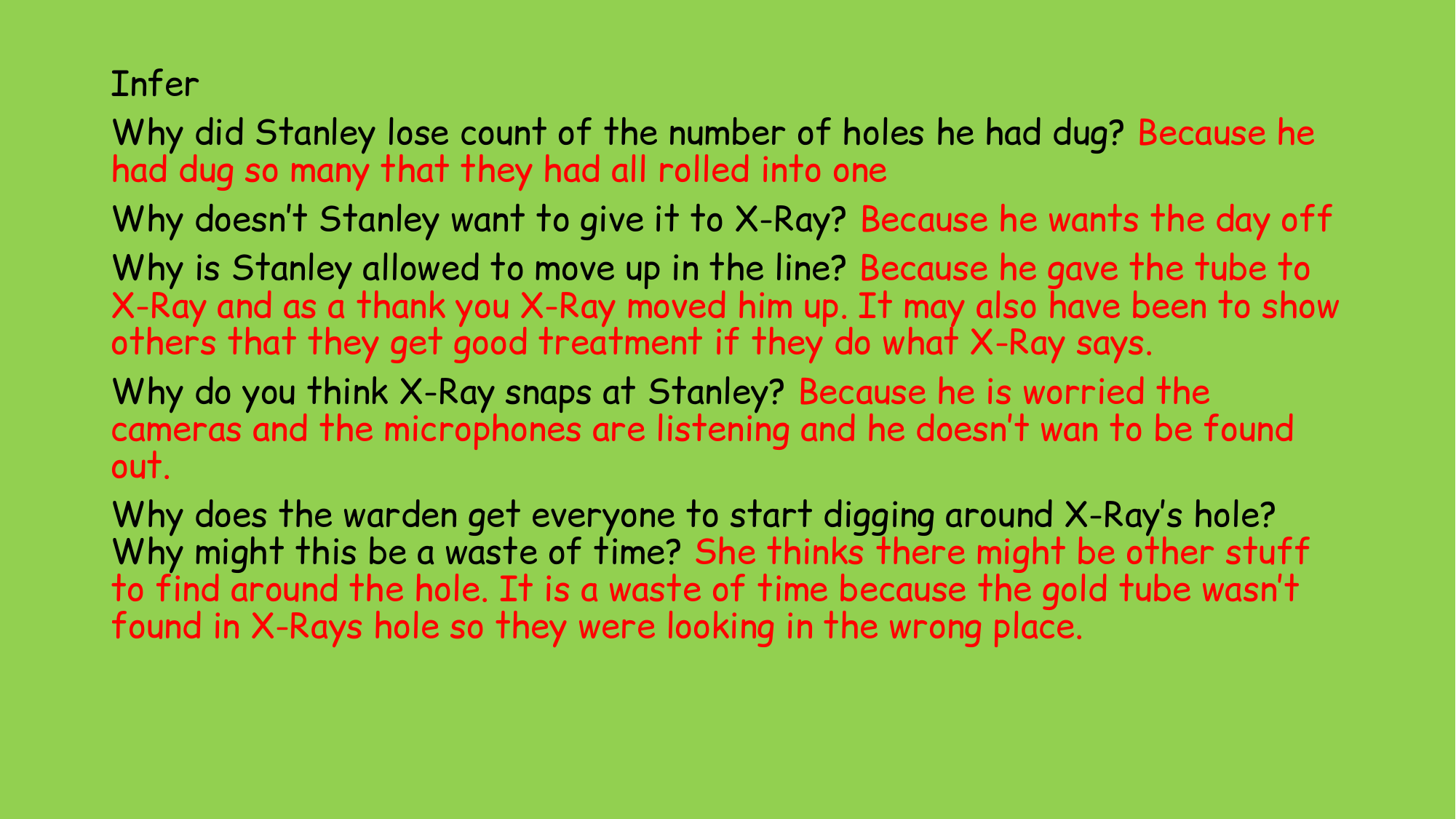

Infer
Why did Stanley lose count of the number of holes he had dug? Because he had dug so many that they had all rolled into one
Why doesn’t Stanley want to give it to X-Ray? Because he wants the day off
Why is Stanley allowed to move up in the line? Because he gave the tube to X-Ray and as a thank you X-Ray moved him up. It may also have been to show others that they get good treatment if they do what X-Ray says.
Why do you think X-Ray snaps at Stanley? Because he is worried the cameras and the microphones are listening and he doesn’t wan to be found out.
Why does the warden get everyone to start digging around X-Ray’s hole? Why might this be a waste of time? She thinks there might be other stuff to find around the hole. It is a waste of time because the gold tube wasn’t found in X-Rays hole so they were looking in the wrong place.